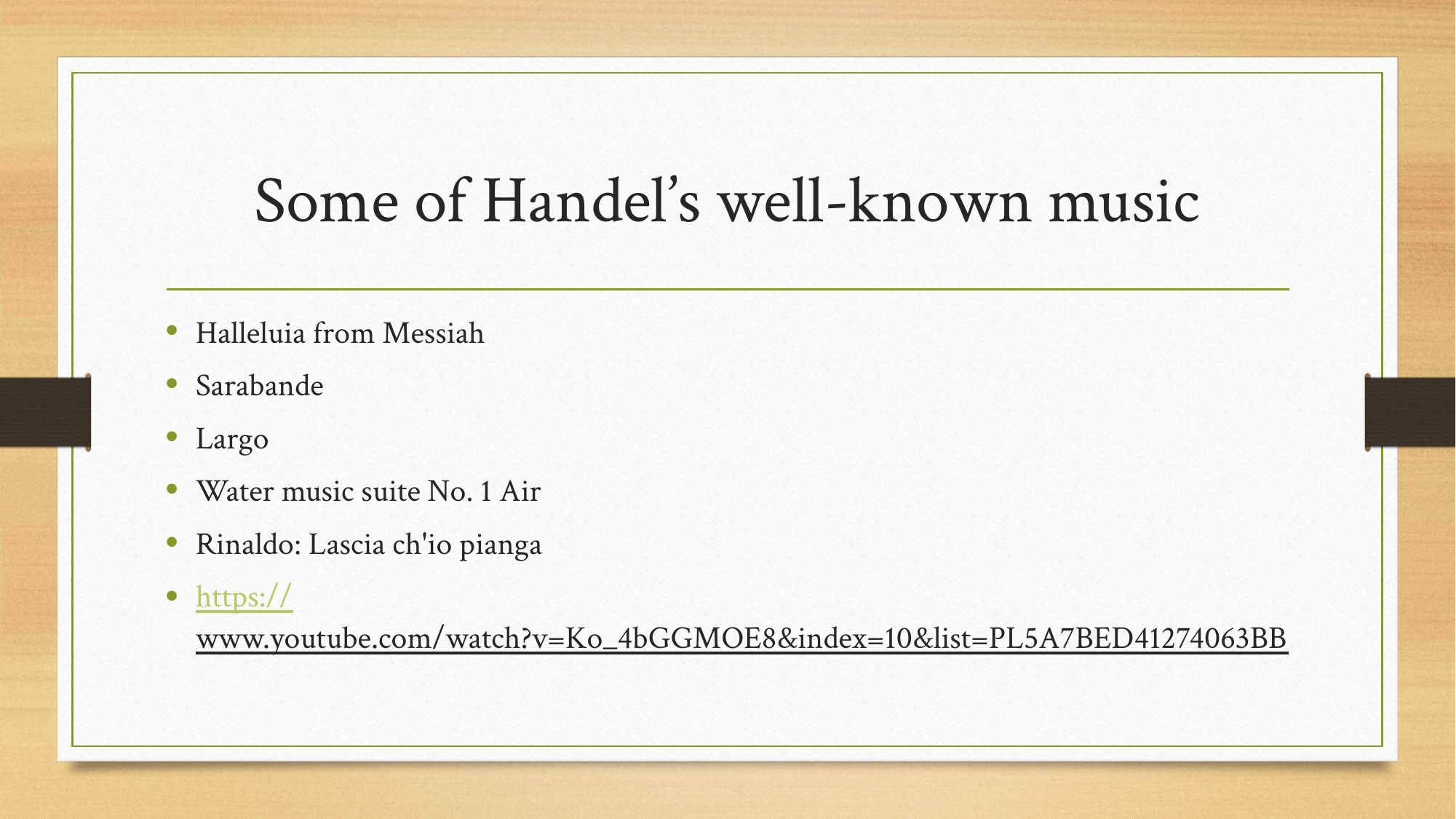

# Some of Handel’s well-known music
Halleluia from Messiah
Sarabande
Largo
Water music suite No. 1 Air
Rinaldo: Lascia ch'io pianga
https://www.youtube.com/watch?v=Ko_4bGGMOE8&index=10&list=PL5A7BED41274063BB